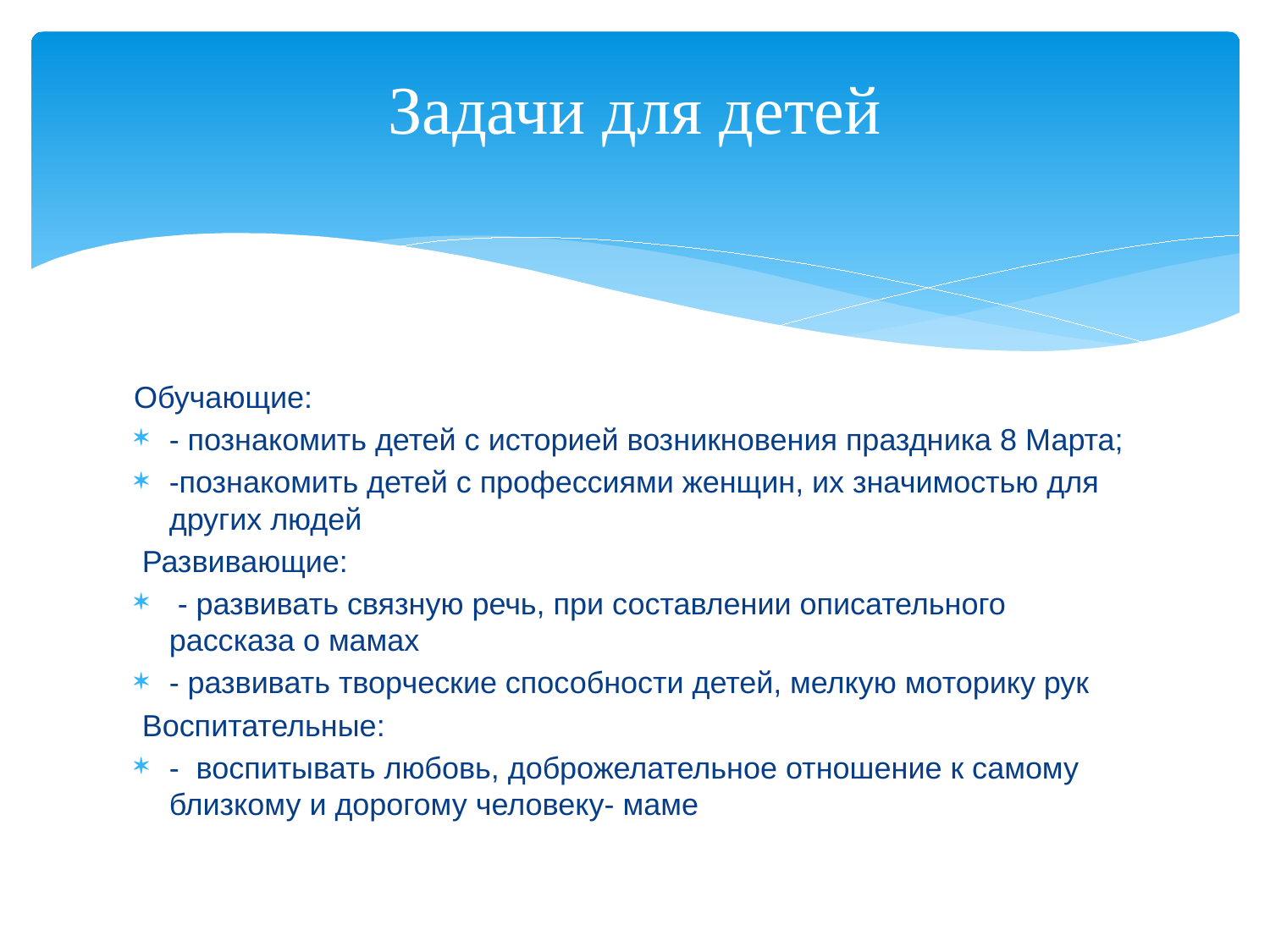

# Задачи для детей
Обучающие:
- познакомить детей с историей возникновения праздника 8 Марта;
-познакомить детей с профессиями женщин, их значимостью для других людей
 Развивающие:
 - развивать связную речь, при составлении описательного рассказа о мамах
- развивать творческие способности детей, мелкую моторику рук
 Воспитательные:
-  воспитывать любовь, доброжелательное отношение к самому близкому и дорогому человеку- маме